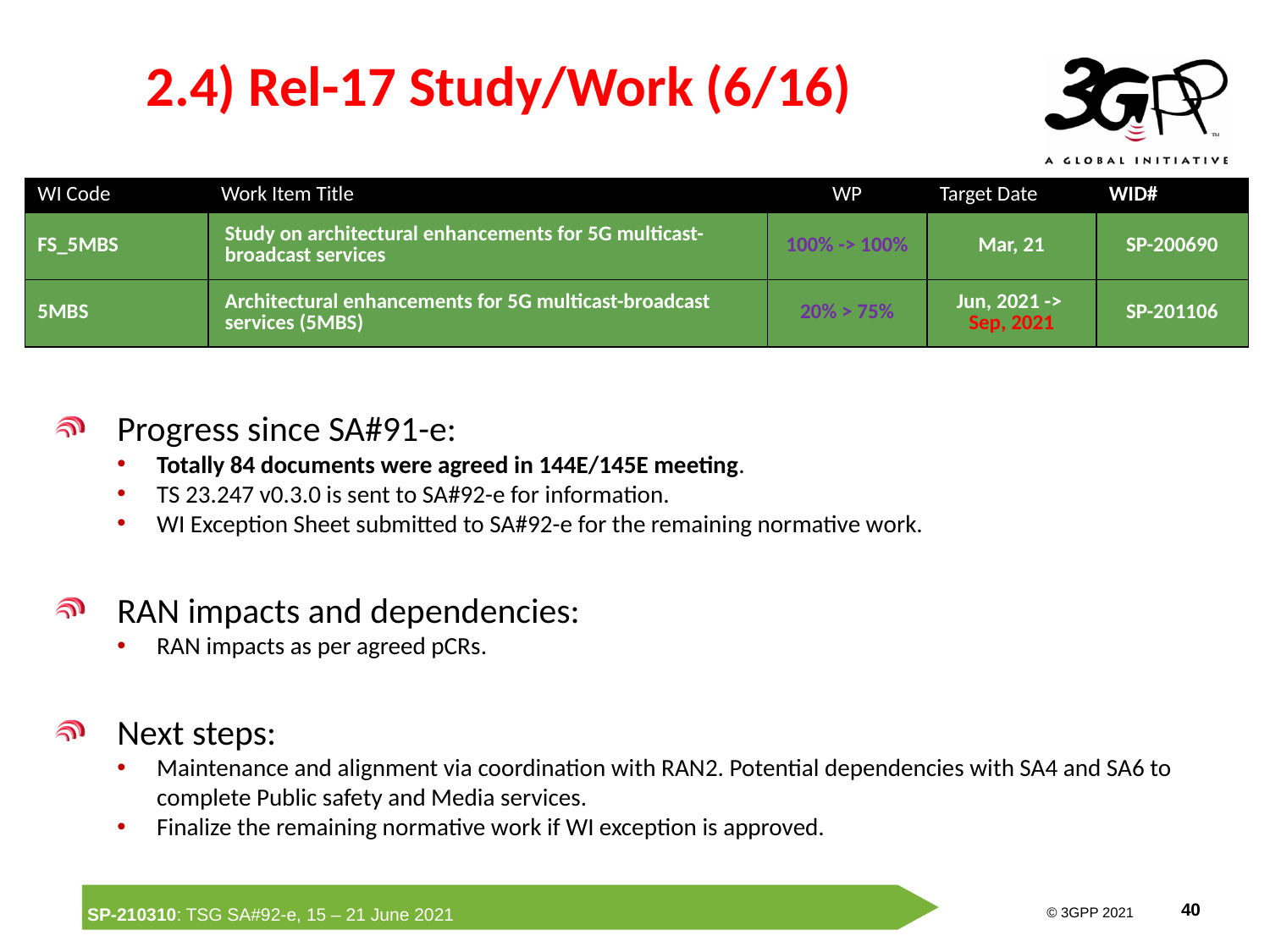

# 2.4) Rel-17 Study/Work (6/16)
| WI Code | Work Item Title | WP | Target Date | WID# |
| --- | --- | --- | --- | --- |
| FS\_5MBS | Study on architectural enhancements for 5G multicast-broadcast services | 100% -> 100% | Mar, 21 | SP-200690 |
| 5MBS | Architectural enhancements for 5G multicast-broadcast services (5MBS) | 20% > 75% | Jun, 2021 -> Sep, 2021 | SP-201106 |
Progress since SA#91-e:
Totally 84 documents were agreed in 144E/145E meeting.
TS 23.247 v0.3.0 is sent to SA#92-e for information.
WI Exception Sheet submitted to SA#92-e for the remaining normative work.

RAN impacts and dependencies:
RAN impacts as per agreed pCRs.

Next steps:
Maintenance and alignment via coordination with RAN2. Potential dependencies with SA4 and SA6 to complete Public safety and Media services.
Finalize the remaining normative work if WI exception is approved.